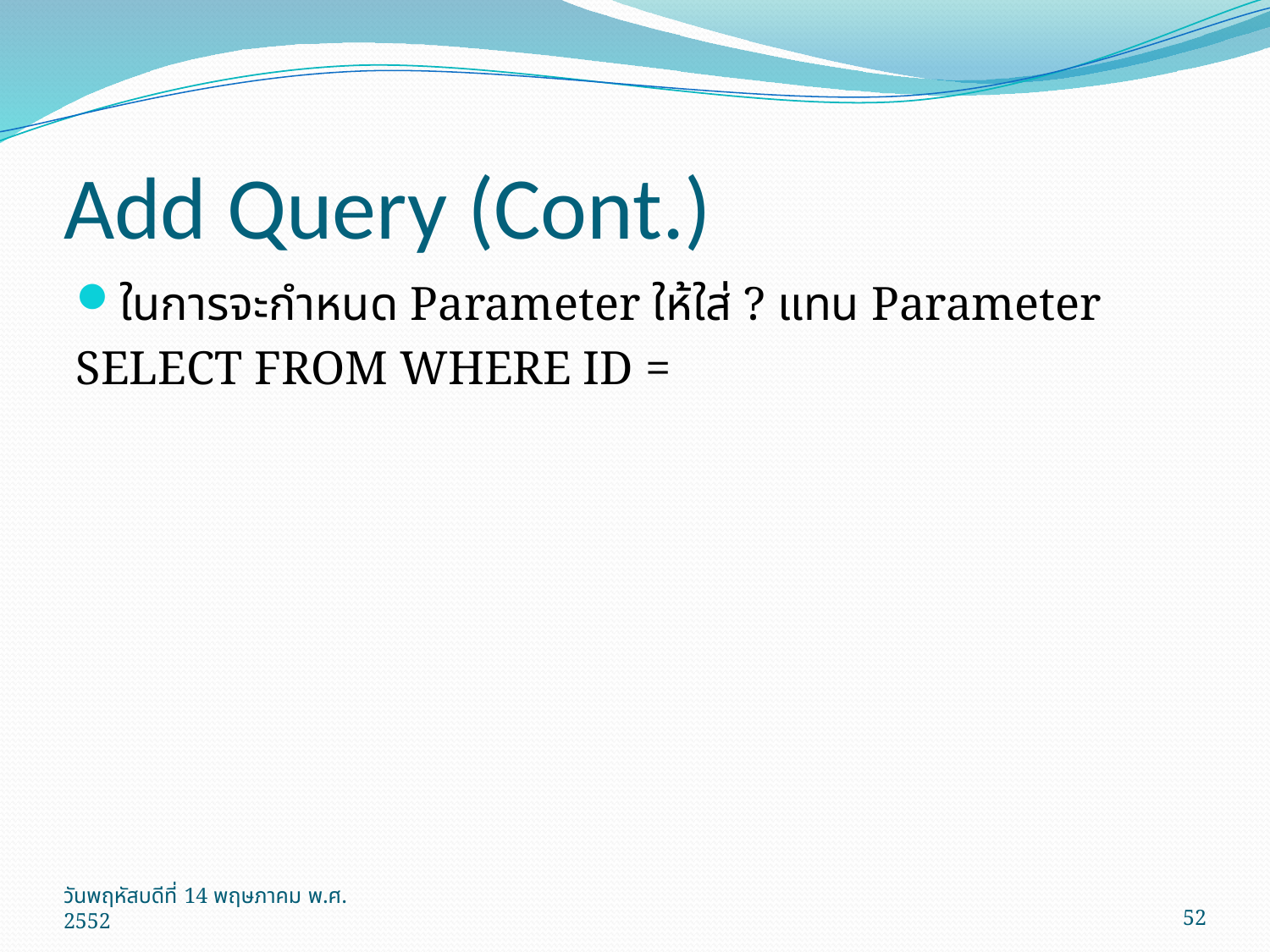

# Add Query (Cont.)
ในการจะกำหนด Parameter ให้ใส่ ? แทน Parameter
SELECT FROM WHERE ID =
วันพฤหัสบดีที่ 14 พฤษภาคม พ.ศ. 2552
52